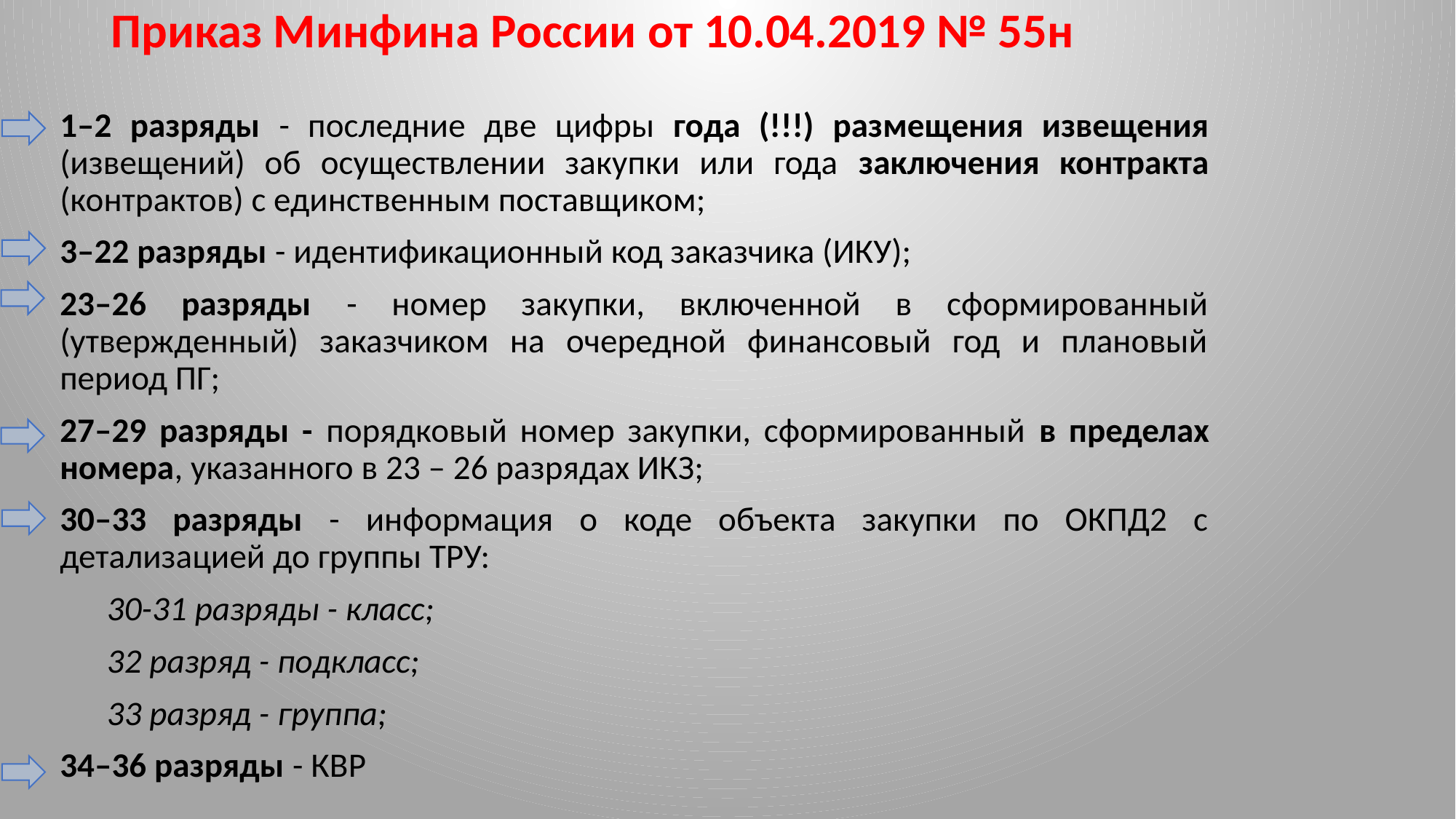

Приказ Минфина России от 10.04.2019 № 55н
1–2 разряды - последние две цифры года (!!!) размещения извещения (извещений) об осуществлении закупки или года заключения контракта (контрактов) с единственным поставщиком;
3–22 разряды - идентификационный код заказчика (ИКУ);
23–26 разряды - номер закупки, включенной в сформированный (утвержденный) заказчиком на очередной финансовый год и плановый период ПГ;
27–29 разряды - порядковый номер закупки, сформированный в пределах номера, указанного в 23 – 26 разрядах ИКЗ;
30–33 разряды - информация о коде объекта закупки по ОКПД2 с детализацией до группы ТРУ:
      30-31 разряды - класс;
      32 разряд - подкласс;
      33 разряд - группа;
34–36 разряды - КВР